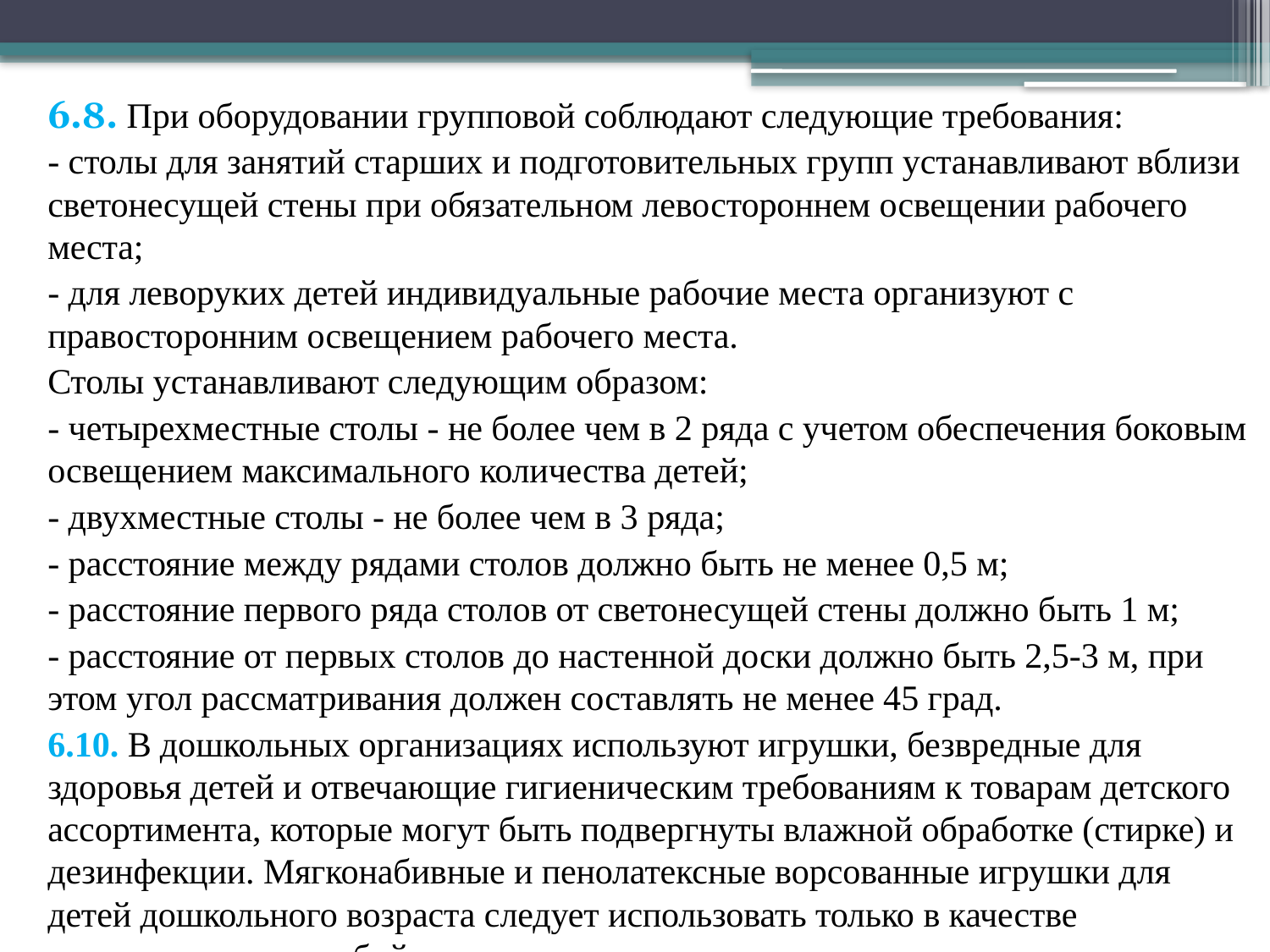

6.8. При оборудовании групповой соблюдают следующие требования:
- столы для занятий старших и подготовительных групп устанавливают вблизи светонесущей стены при обязательном левостороннем освещении рабочего места;
- для леворуких детей индивидуальные рабочие места организуют с правосторонним освещением рабочего места.
Столы устанавливают следующим образом:
- четырехместные столы - не более чем в 2 ряда с учетом обеспечения боковым освещением максимального количества детей;
- двухместные столы - не более чем в 3 ряда;
- расстояние между рядами столов должно быть не менее 0,5 м;
- расстояние первого ряда столов от светонесущей стены должно быть 1 м;
- расстояние от первых столов до настенной доски должно быть 2,5-3 м, при этом угол рассматривания должен составлять не менее 45 град.
6.10. В дошкольных организациях используют игрушки, безвредные для здоровья детей и отвечающие гигиеническим требованиям к товарам детского ассортимента, которые могут быть подвергнуты влажной обработке (стирке) и дезинфекции. Мягконабивные и пенолатексные ворсованные игрушки для детей дошкольного возраста следует использовать только в качестве дидактических пособий.